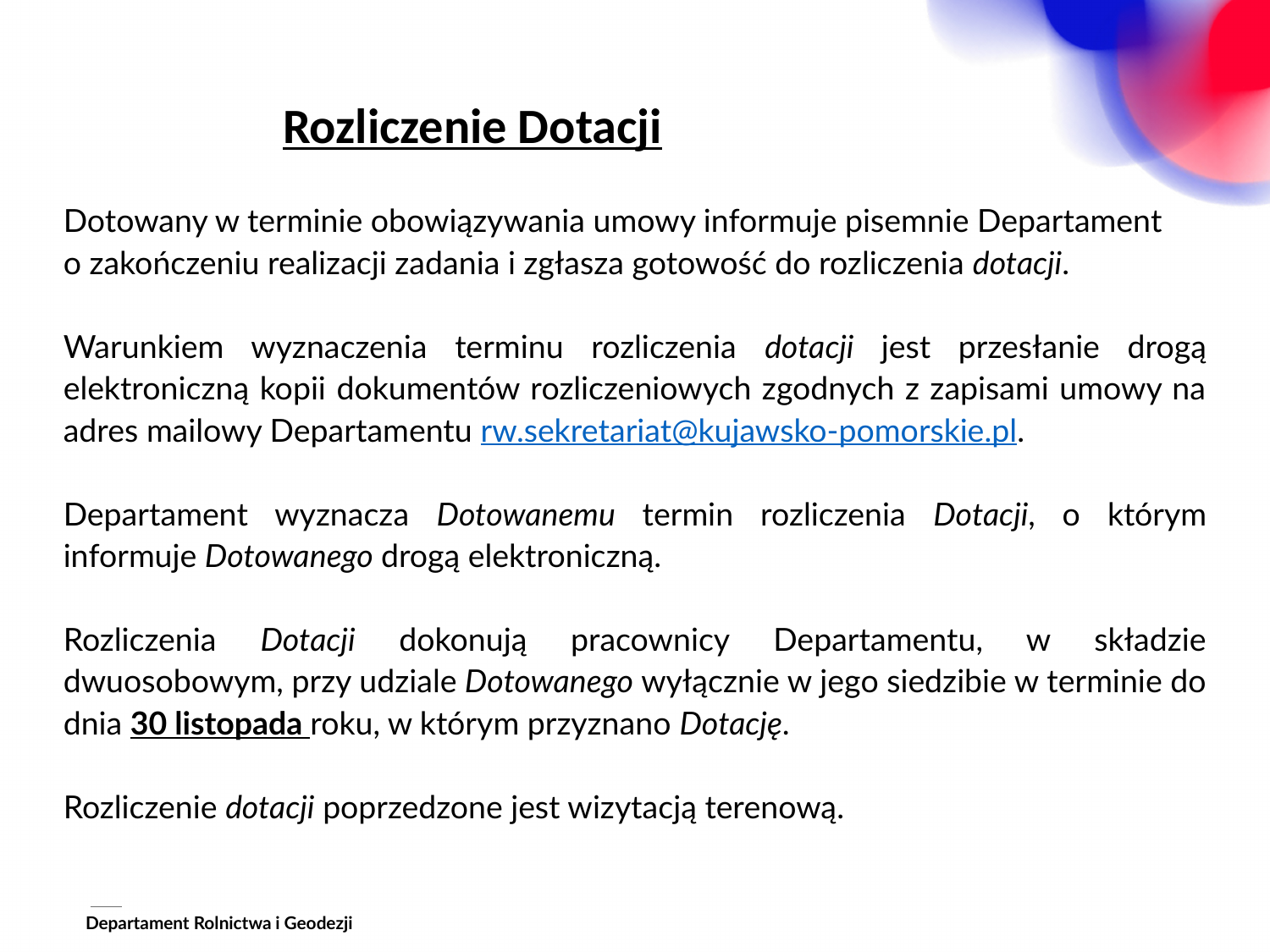

# Rozliczenie Dotacji
Dotowany w terminie obowiązywania umowy informuje pisemnie Departament
o zakończeniu realizacji zadania i zgłasza gotowość do rozliczenia dotacji.

Warunkiem wyznaczenia terminu rozliczenia dotacji jest przesłanie drogą elektroniczną kopii dokumentów rozliczeniowych zgodnych z zapisami umowy na adres mailowy Departamentu rw.sekretariat@kujawsko-pomorskie.pl.

Departament wyznacza Dotowanemu termin rozliczenia Dotacji, o którym informuje Dotowanego drogą elektroniczną.

Rozliczenia Dotacji dokonują pracownicy Departamentu, w składzie dwuosobowym, przy udziale Dotowanego wyłącznie w jego siedzibie w terminie do dnia 30 listopada roku, w którym przyznano Dotację.

Rozliczenie dotacji poprzedzone jest wizytacją terenową.
Departament Rolnictwa i Geodezji